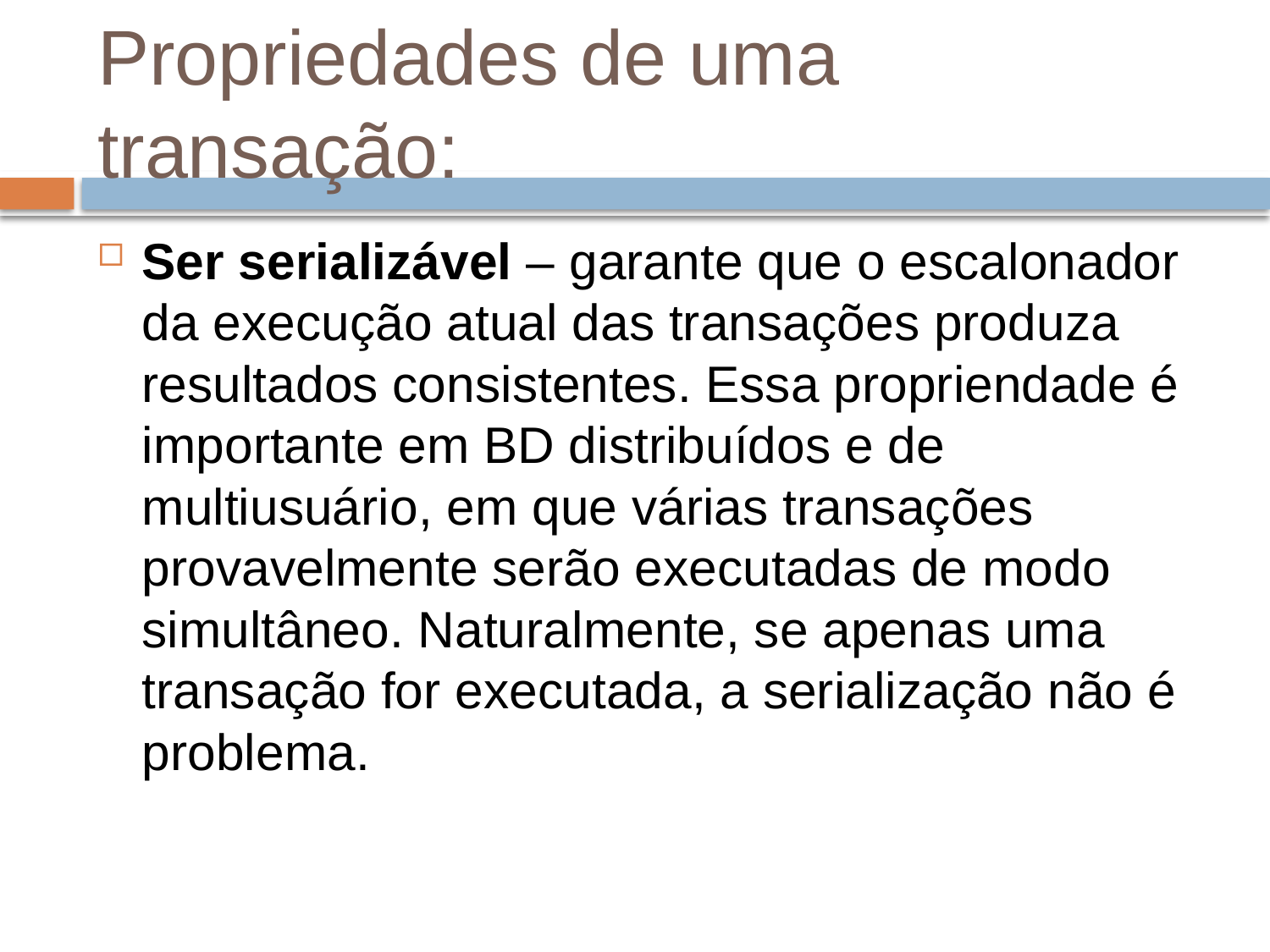

# Propriedades de uma transação:
Ser serializável – garante que o escalonador da execução atual das transações produza resultados consistentes. Essa propriendade é importante em BD distribuídos e de multiusuário, em que várias transações provavelmente serão executadas de modo simultâneo. Naturalmente, se apenas uma transação for executada, a serialização não é problema.